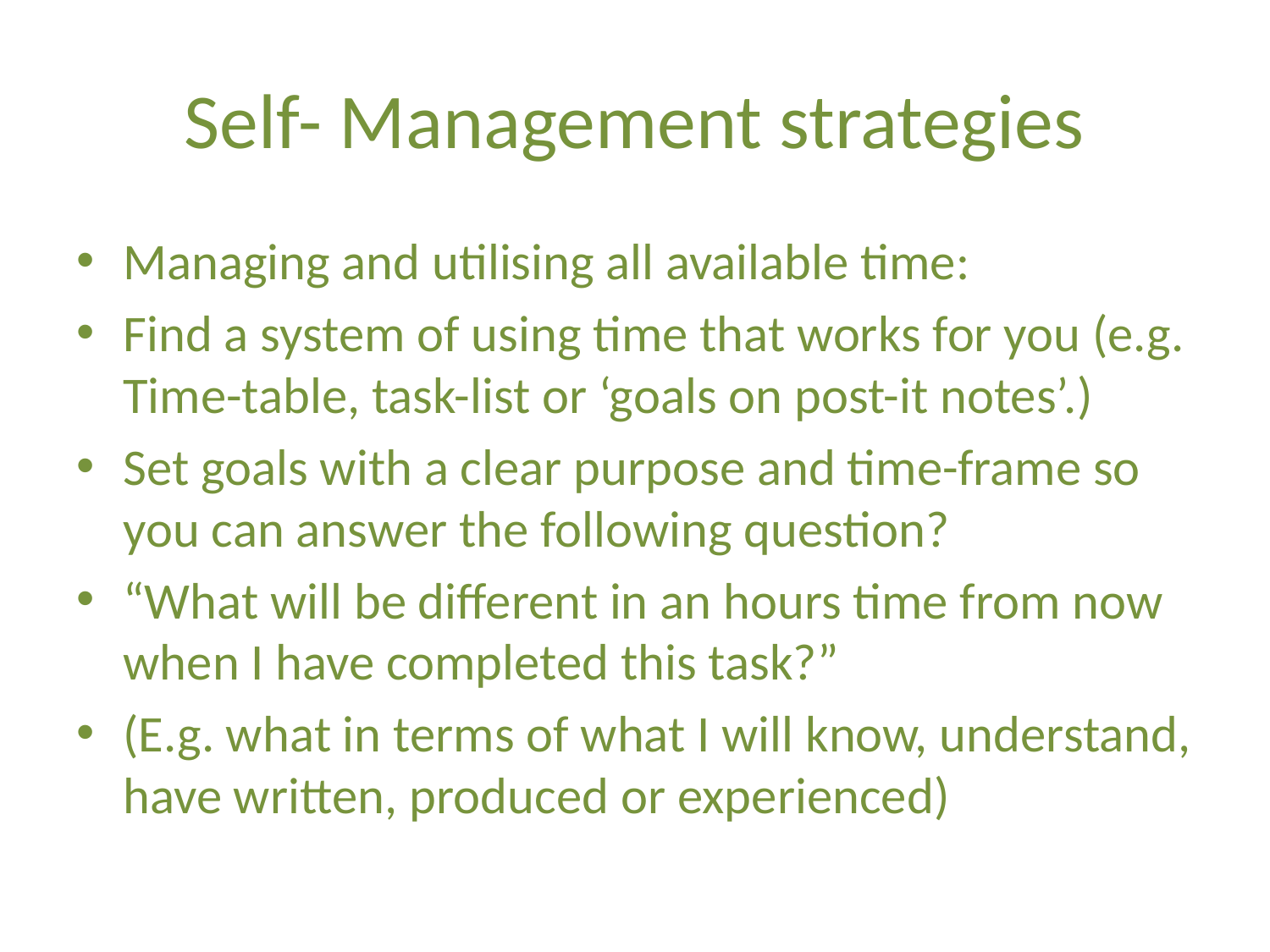

# Self- Management strategies
Managing and utilising all available time:
Find a system of using time that works for you (e.g. Time-table, task-list or ‘goals on post-it notes’.)
Set goals with a clear purpose and time-frame so you can answer the following question?
“What will be different in an hours time from now when I have completed this task?”
(E.g. what in terms of what I will know, understand, have written, produced or experienced)